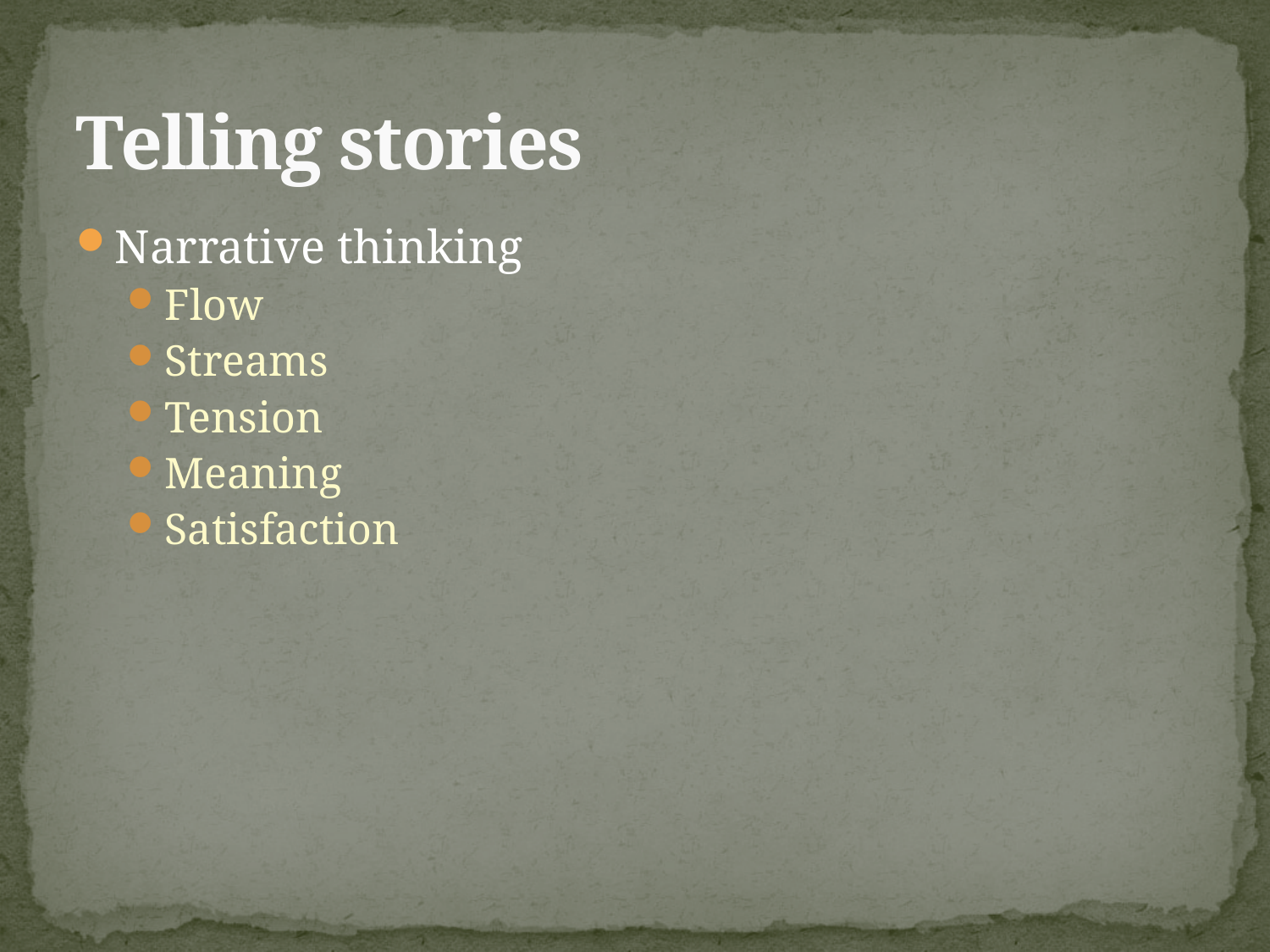

# Telling stories
Narrative thinking
Flow
Streams
Tension
Meaning
Satisfaction